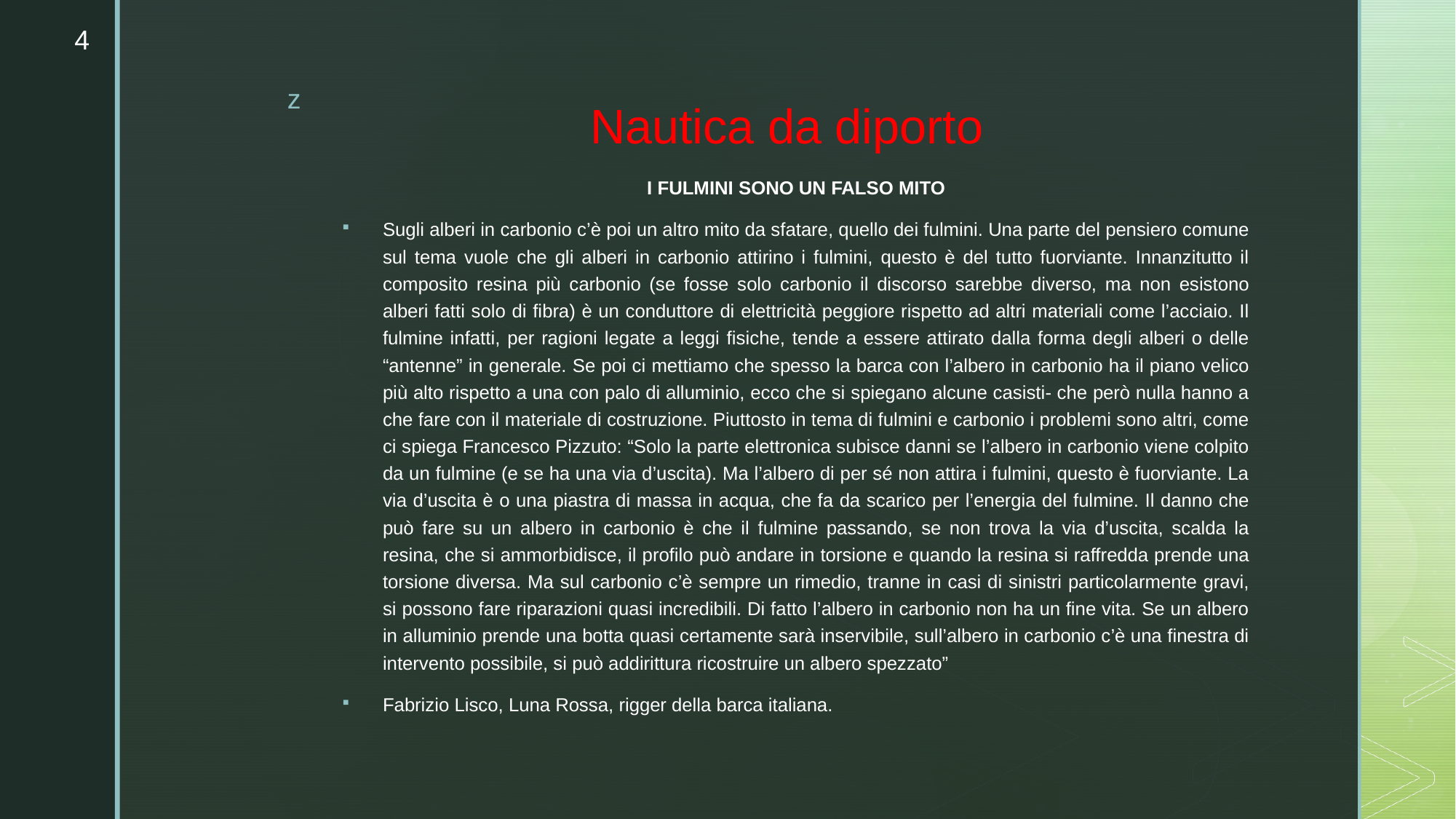

4
# Nautica da diporto
I FULMINI SONO UN FALSO MITO
Sugli alberi in carbonio c’è poi un altro mito da sfatare, quello dei fulmini. Una parte del pensiero comune sul tema vuole che gli alberi in carbonio attirino i fulmini, questo è del tutto fuorviante. Innanzitutto il composito resina più carbonio (se fosse solo carbonio il discorso sarebbe diverso, ma non esistono alberi fatti solo di fibra) è un conduttore di elettricità peggiore rispetto ad altri materiali come l’acciaio. Il fulmine infatti, per ragioni legate a leggi fisiche, tende a essere attirato dalla forma degli alberi o delle “antenne” in generale. Se poi ci mettiamo che spesso la barca con l’albero in carbonio ha il piano velico più alto rispetto a una con palo di alluminio, ecco che si spiegano alcune casisti- che però nulla hanno a che fare con il materiale di costruzione. Piuttosto in tema di fulmini e carbonio i problemi sono altri, come ci spiega Francesco Pizzuto: “Solo la parte elettronica subisce danni se l’albero in carbonio viene colpito da un fulmine (e se ha una via d’uscita). Ma l’albero di per sé non attira i fulmini, questo è fuorviante. La via d’uscita è o una piastra di massa in acqua, che fa da scarico per l’energia del fulmine. Il danno che può fare su un albero in carbonio è che il fulmine passando, se non trova la via d’uscita, scalda la resina, che si ammorbidisce, il profilo può andare in torsione e quando la resina si raffredda prende una torsione diversa. Ma sul carbonio c’è sempre un rimedio, tranne in casi di sinistri particolarmente gravi, si possono fare riparazioni quasi incredibili. Di fatto l’albero in carbonio non ha un fine vita. Se un albero in alluminio prende una botta quasi certamente sarà inservibile, sull’albero in carbonio c’è una finestra di intervento possibile, si può addirittura ricostruire un albero spezzato”
Fabrizio Lisco, Luna Rossa, rigger della barca italiana.